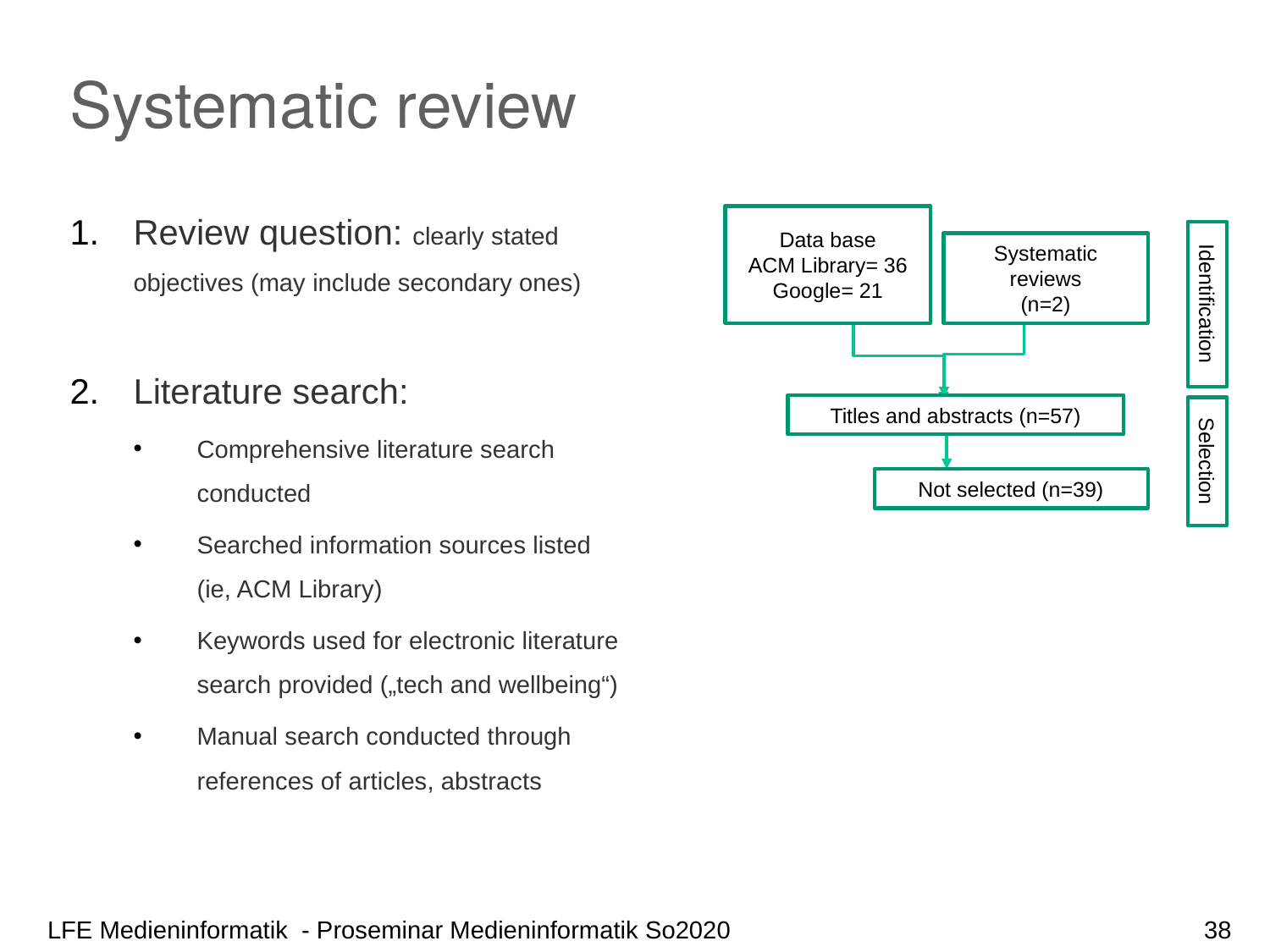

Systematic review
Review question: clearly stated objectives (may include secondary ones)

Literature search:
Comprehensive literature search conducted
Searched information sources listed (ie, ACM Library)
Keywords used for electronic literature search provided („tech and wellbeing“)
Manual search conducted through references of articles, abstracts
Data base
ACM Library= 36
Google= 21
Systematic reviews
(n=2)
Identification
Titles and abstracts (n=57)
Selection
Not selected (n=39)
38